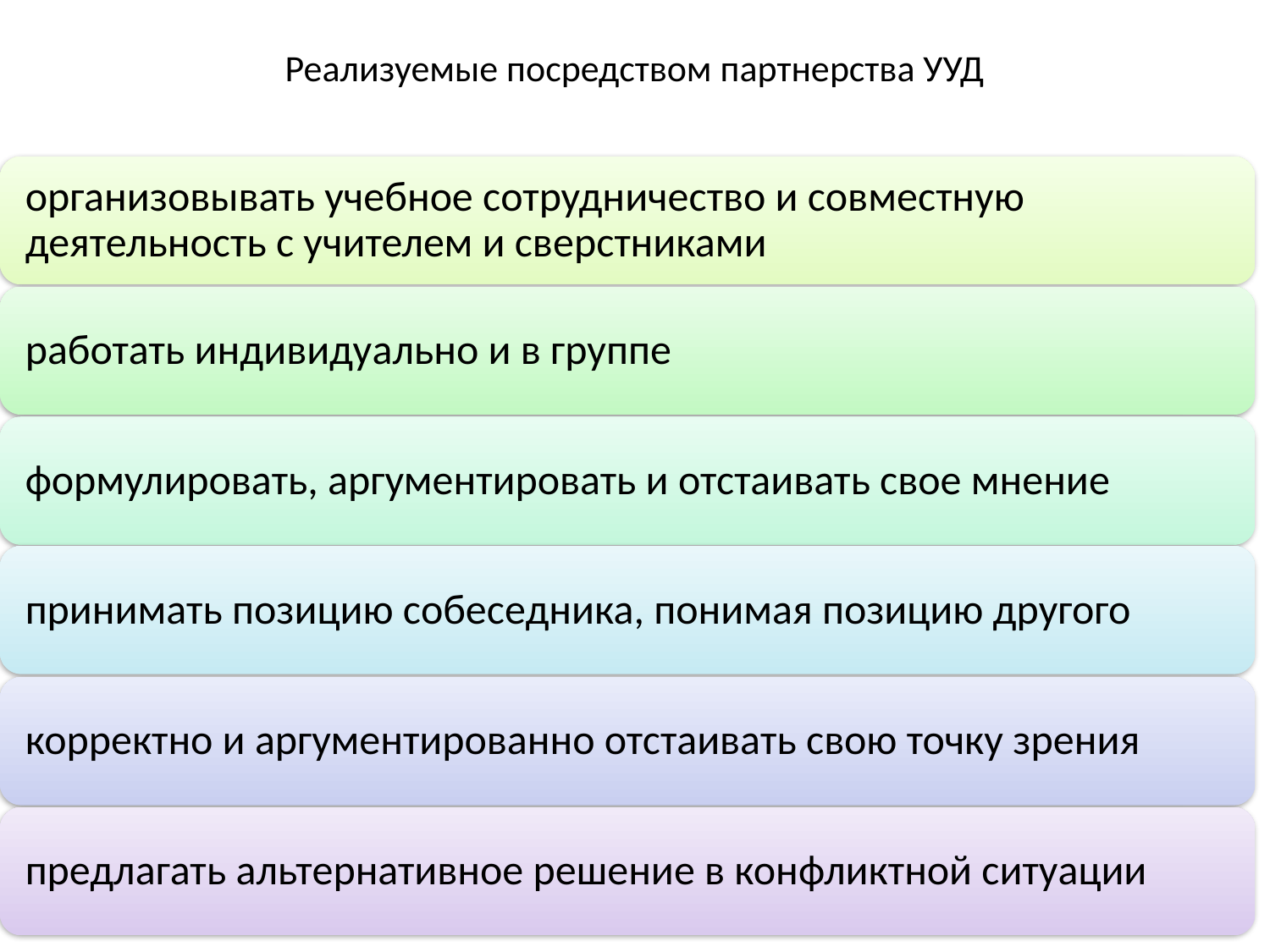

# Реализуемые посредством партнерства УУД
организовывать учебное сотрудничество и совместную деятельность с учителем и сверстниками
работать индивидуально и в группе
формулировать, аргументировать и отстаивать свое мнение
принимать позицию собеседника, понимая позицию другого
корректно и аргументированно отстаивать свою точку зрения
предлагать альтернативное решение в конфликтной ситуации